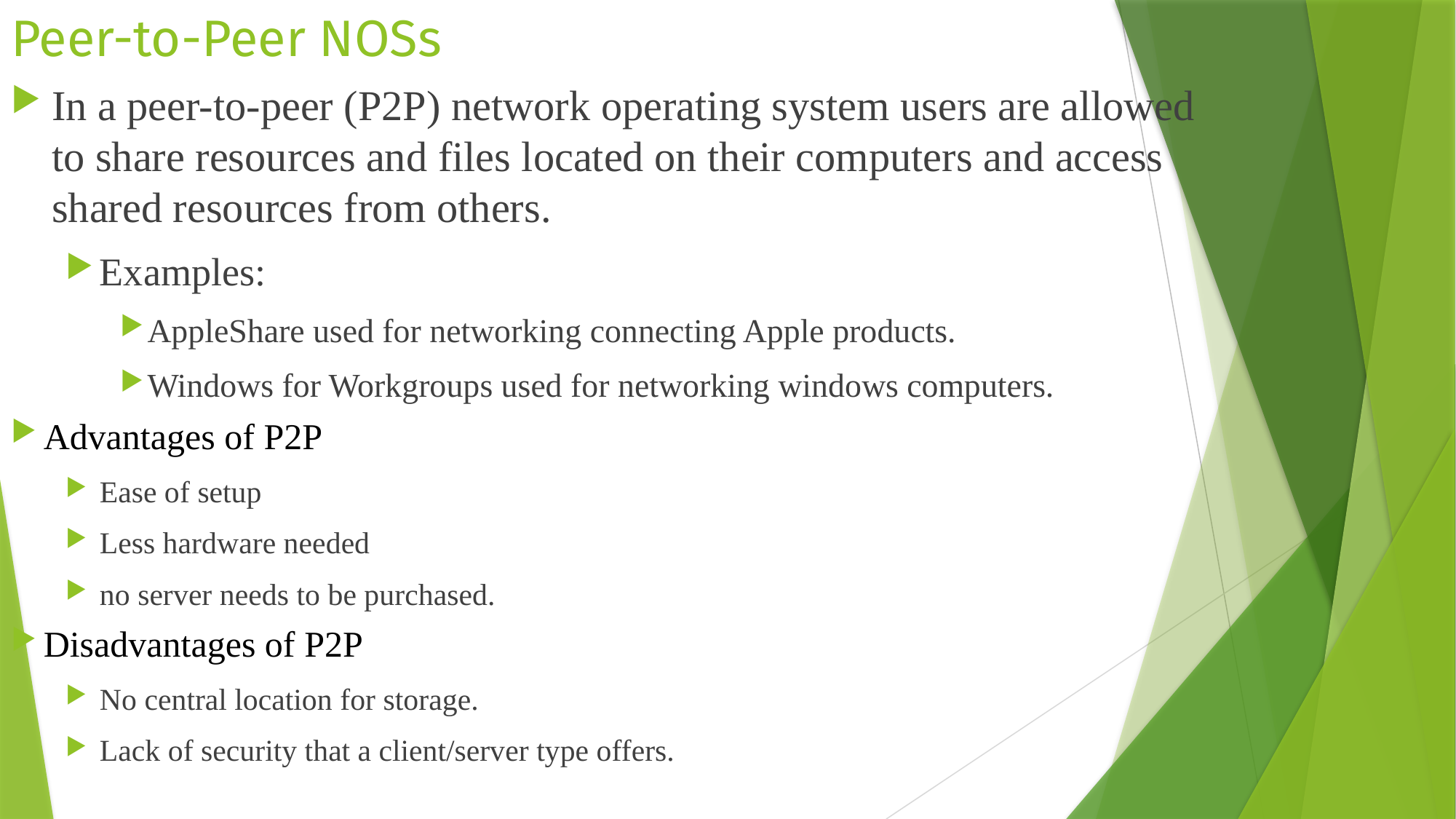

# Peer-to-Peer NOSs
In a peer-to-peer (P2P) network operating system users are allowed to share resources and files located on their computers and access shared resources from others.
Examples:
AppleShare used for networking connecting Apple products.
Windows for Workgroups used for networking windows computers.
Advantages of P2P
Ease of setup
Less hardware needed
no server needs to be purchased.
Disadvantages of P2P
No central location for storage.
Lack of security that a client/server type offers.